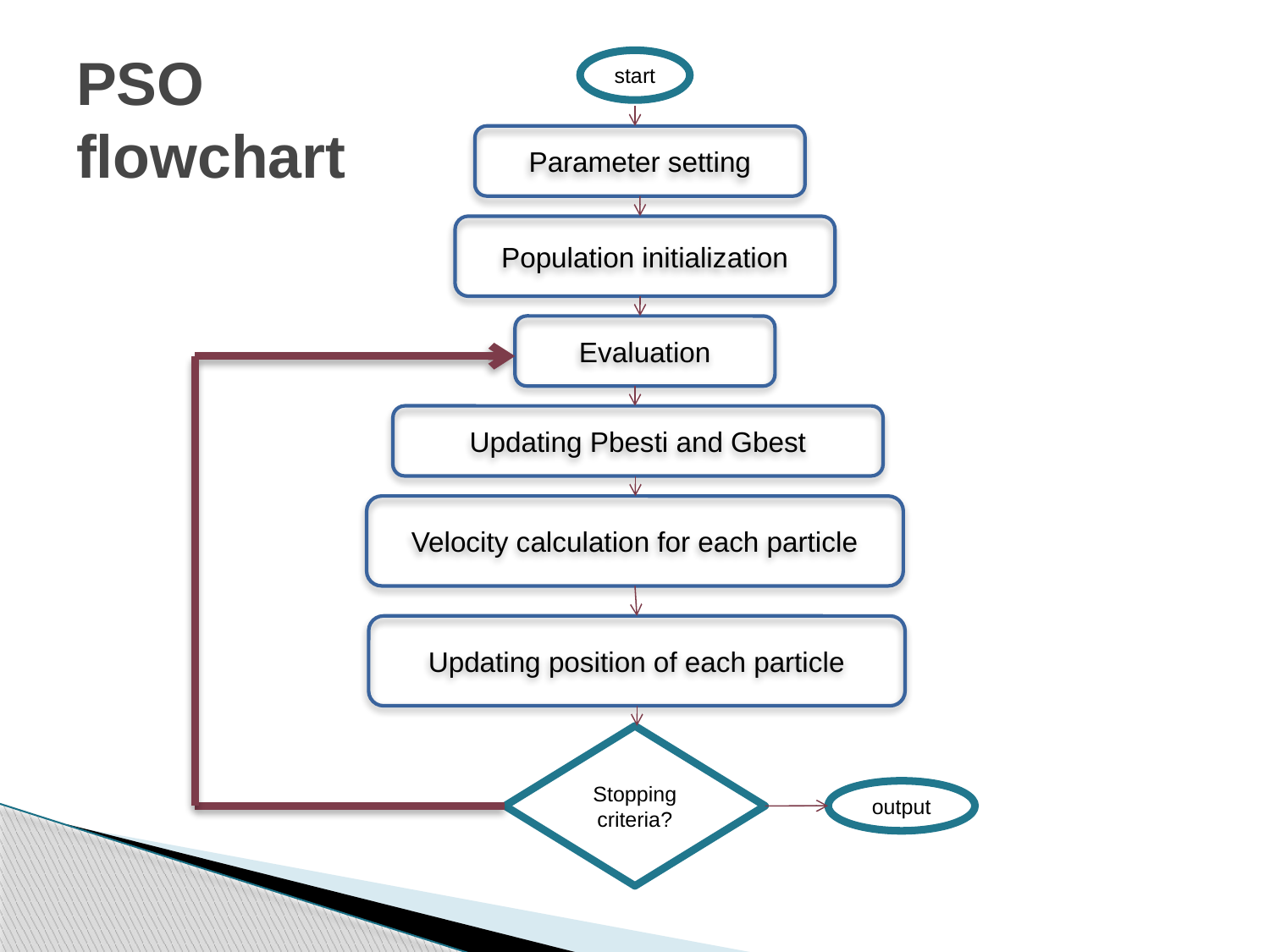

# PSO flowchart
start
Parameter setting

Population initialization
Evaluation
Updating Pbesti and Gbest
Velocity calculation for each particle
Updating position of each particle
Stopping criteria?
output